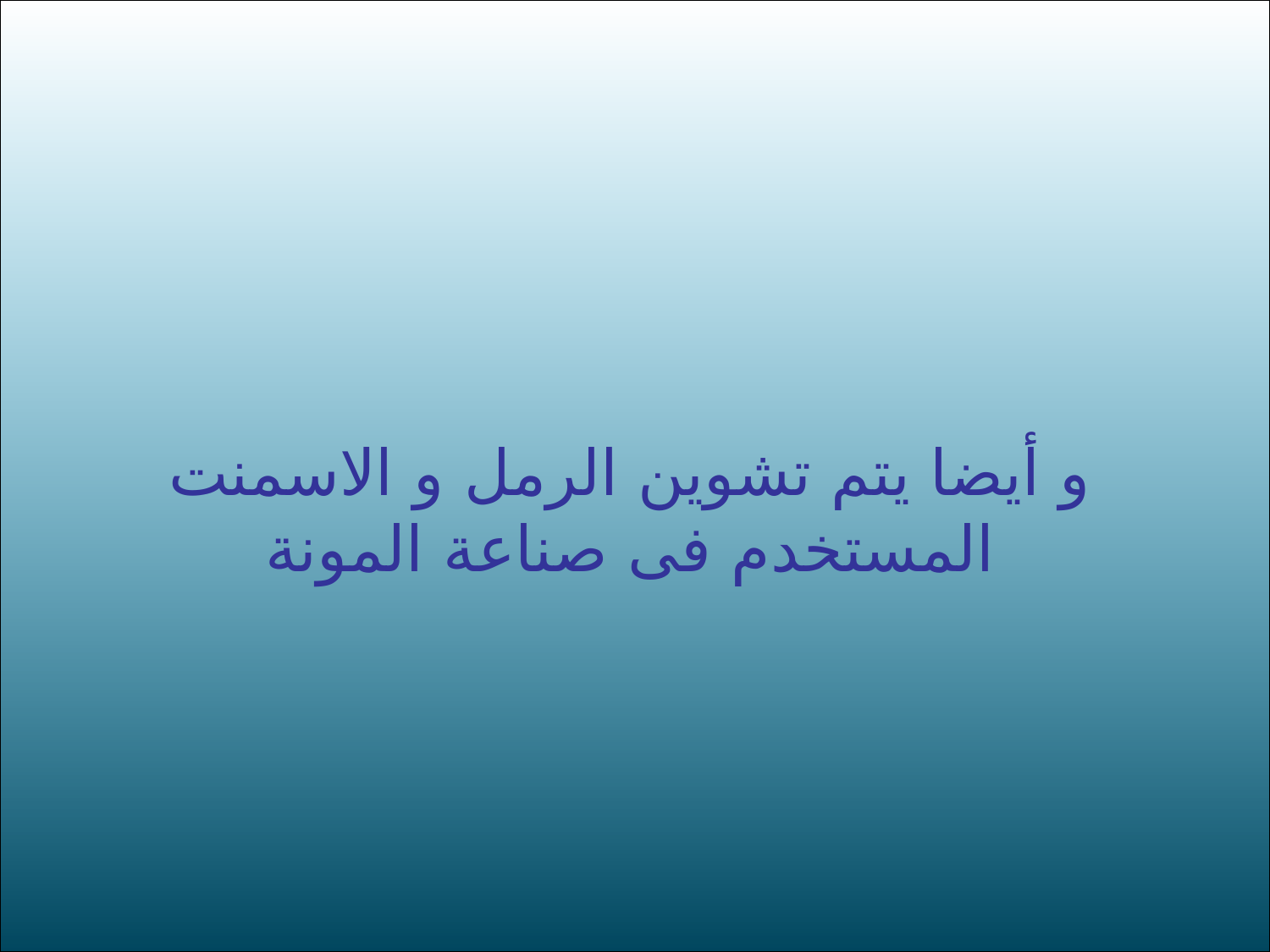

و أيضا يتم تشوين الرمل و الاسمنت المستخدم فى صناعة المونة